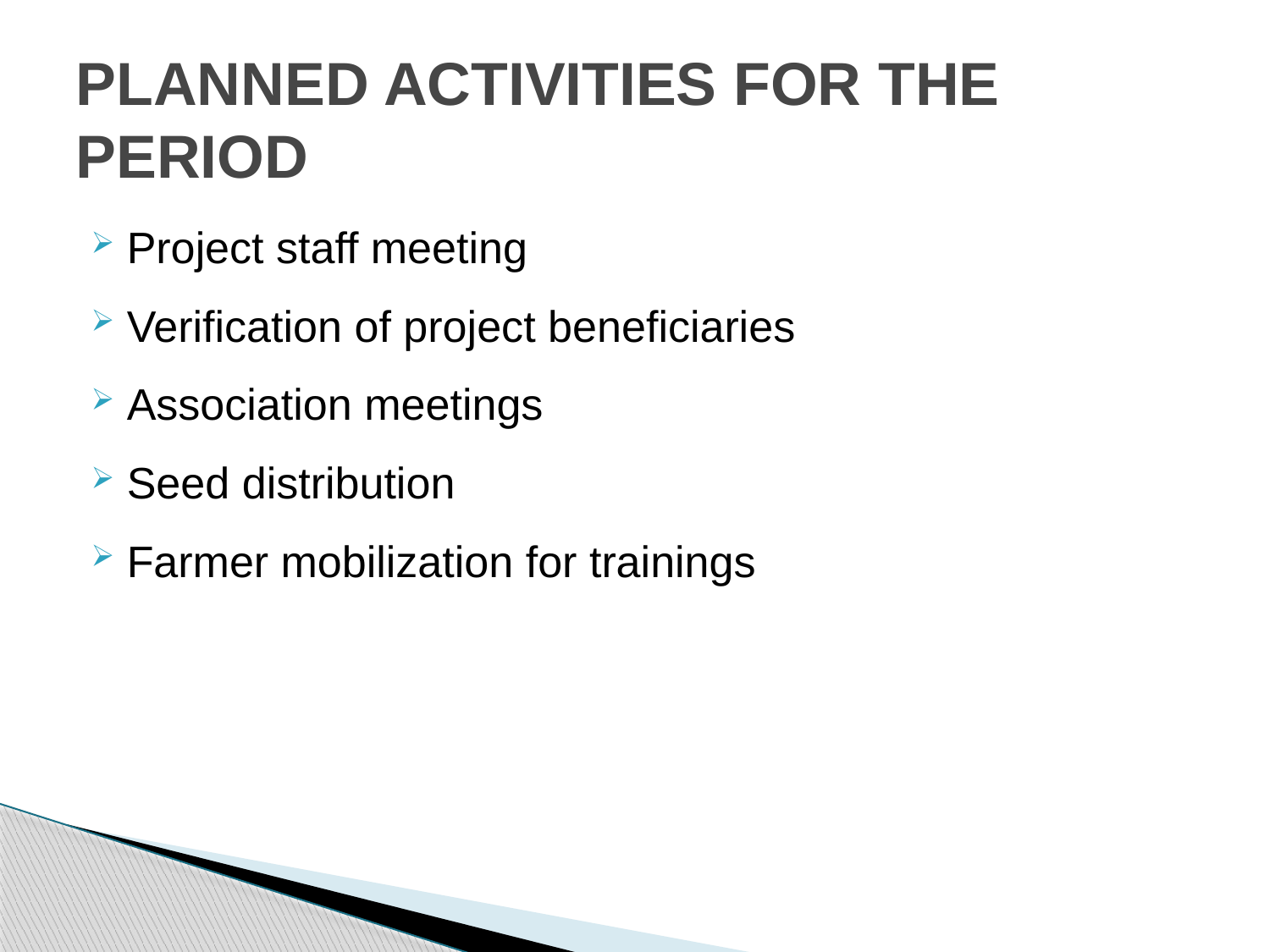

# PLANNED ACTIVITIES FOR THE PERIOD
Project staff meeting
Verification of project beneficiaries
Association meetings
Seed distribution
Farmer mobilization for trainings